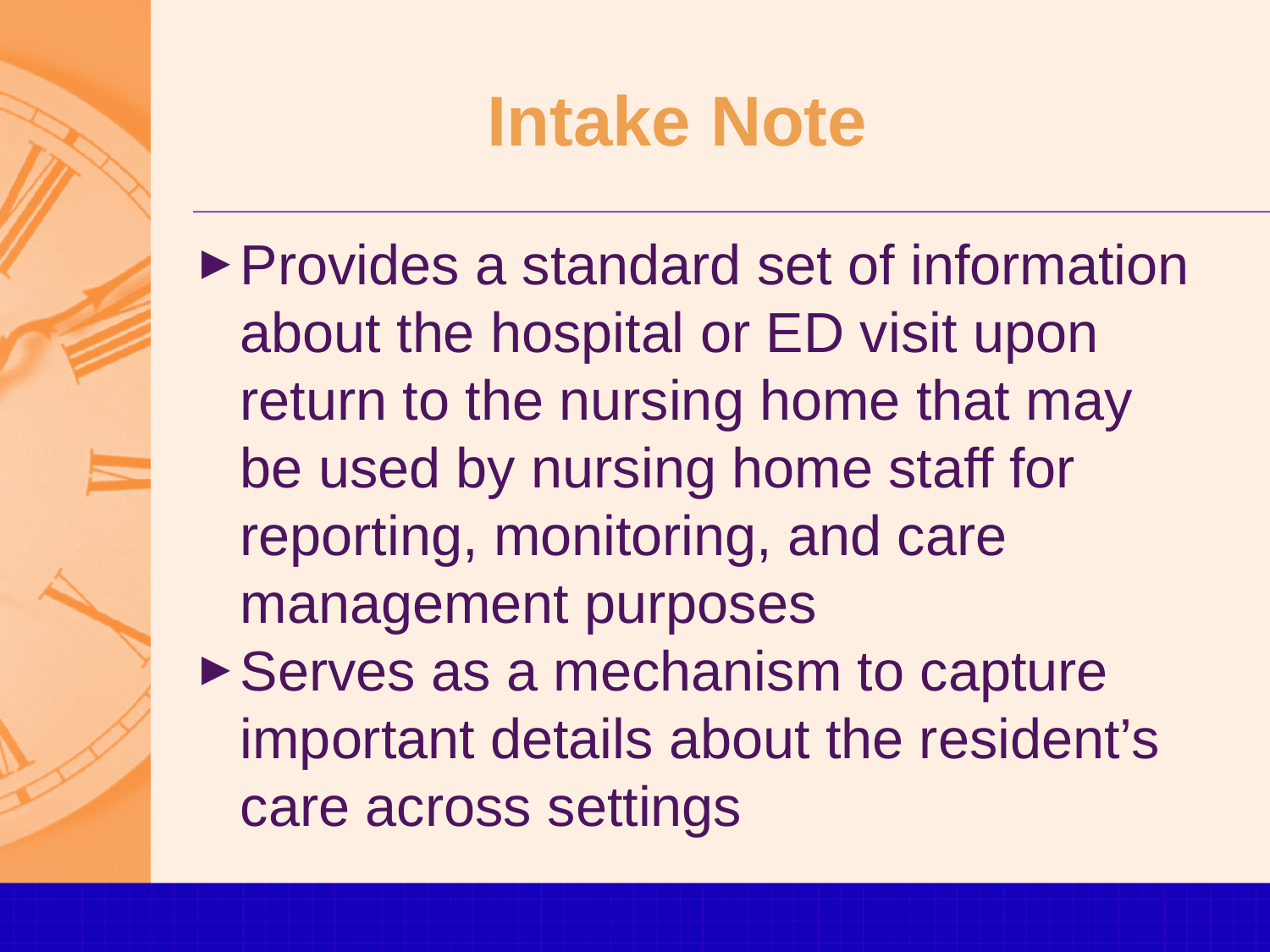

# Intake Note
Provides a standard set of information about the hospital or ED visit upon return to the nursing home that may be used by nursing home staff for reporting, monitoring, and care management purposes
Serves as a mechanism to capture important details about the resident’s care across settings